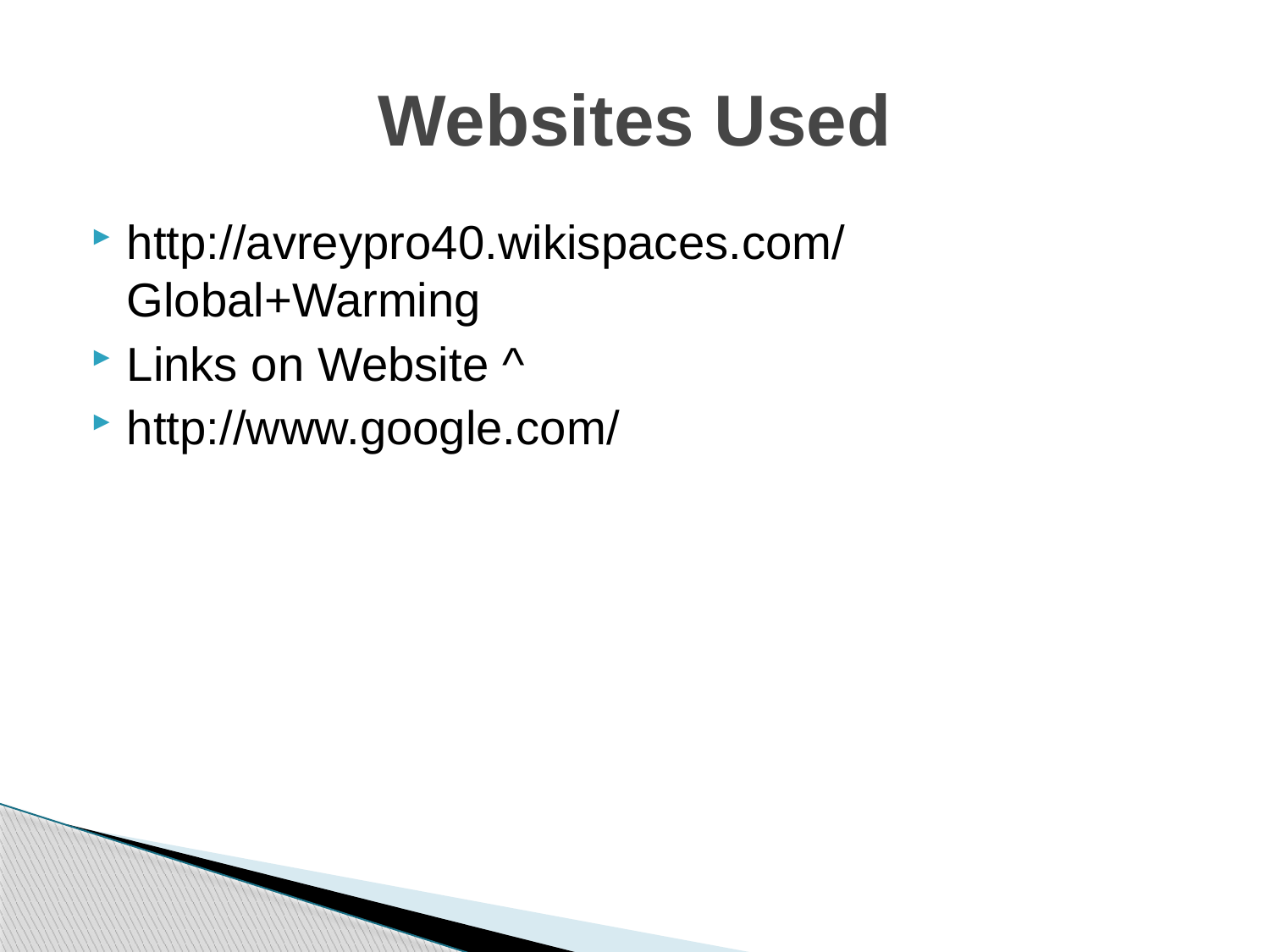

# Websites Used
http://avreypro40.wikispaces.com/Global+Warming
Links on Website ^
http://www.google.com/